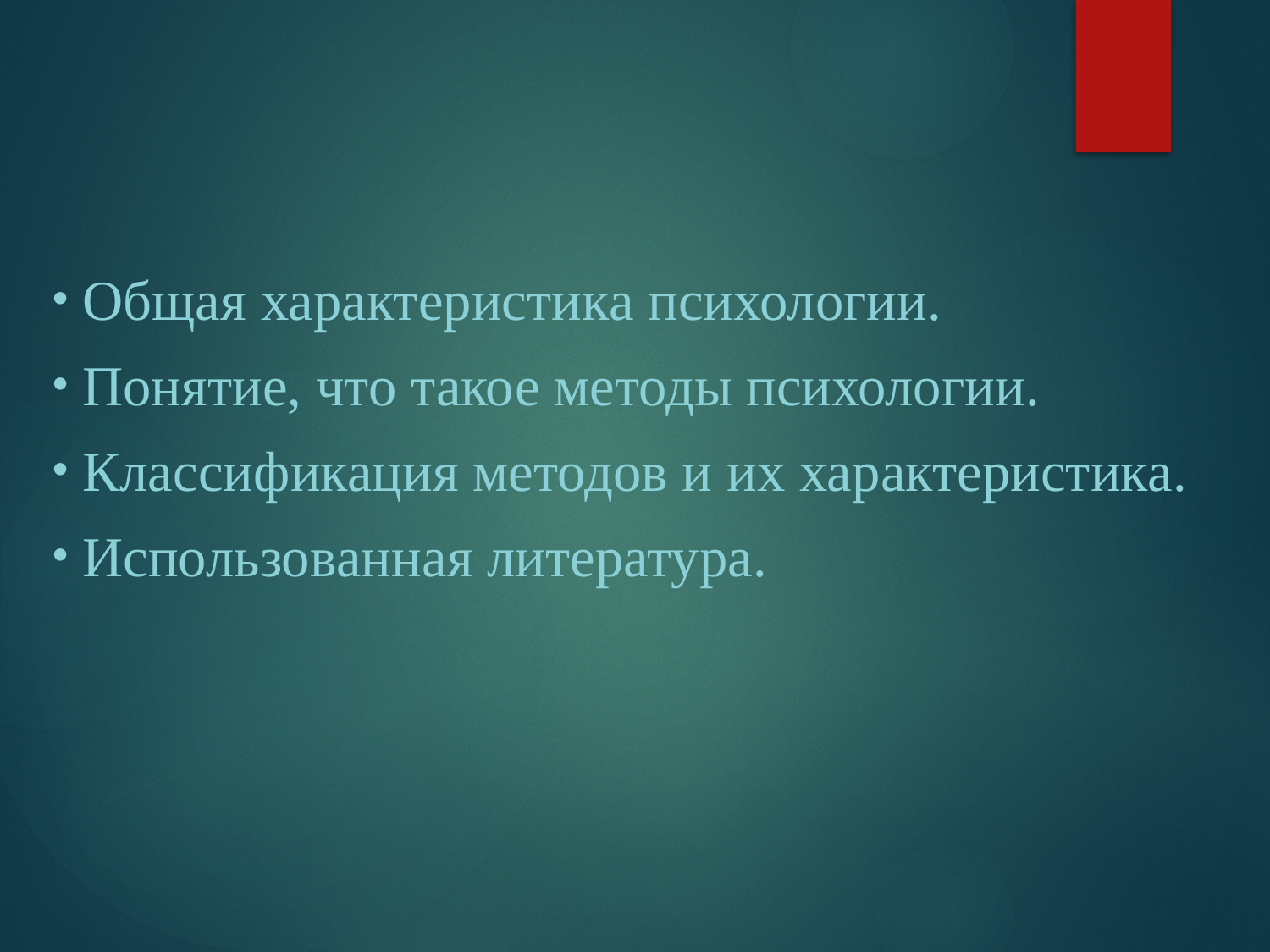

Общая характеристика психологии.
 Понятие, что такое методы психологии.
 Классификация методов и их характеристика.
 Использованная литература.